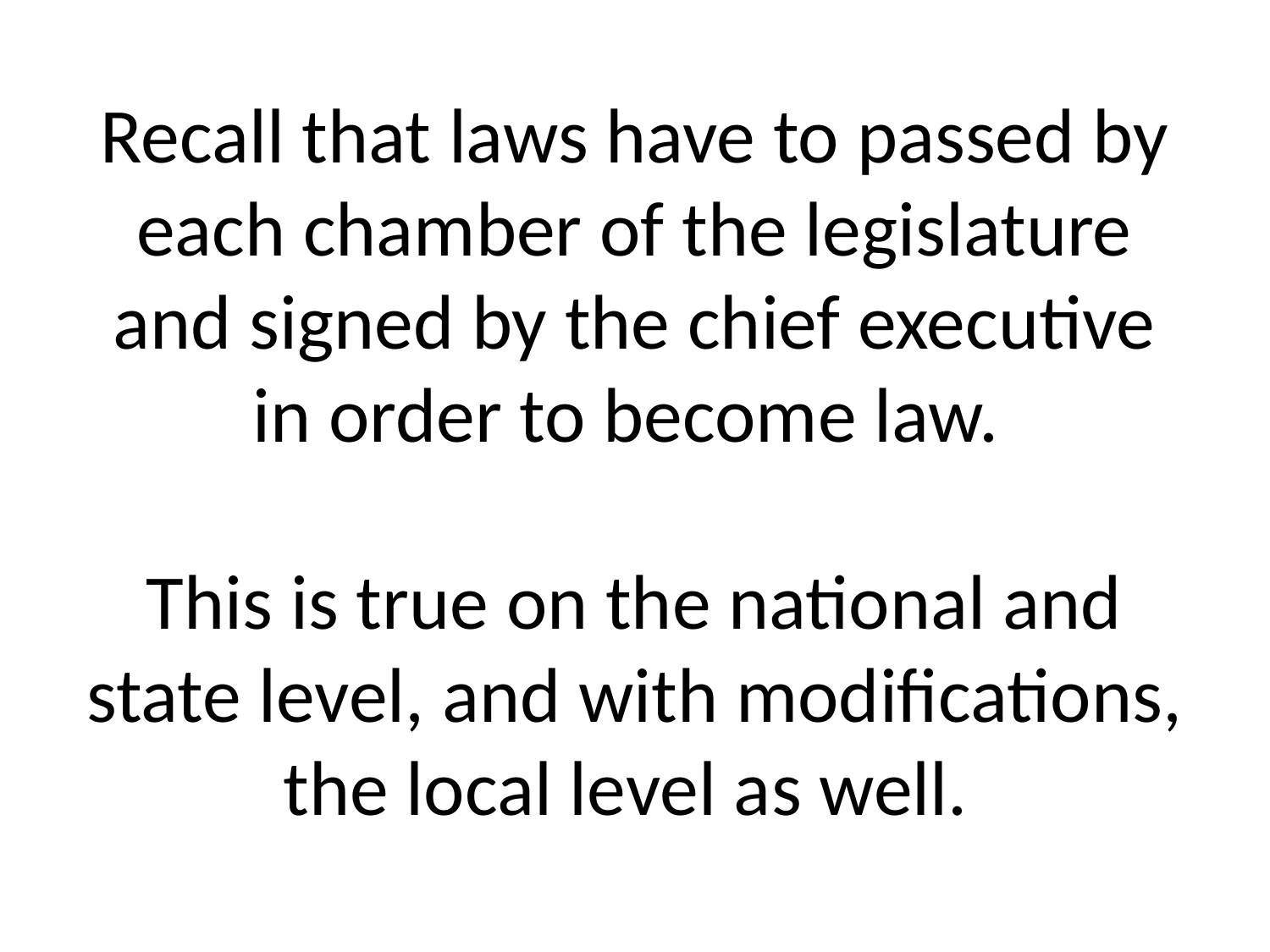

# Recall that laws have to passed by each chamber of the legislature and signed by the chief executive in order to become law. This is true on the national and state level, and with modifications, the local level as well.